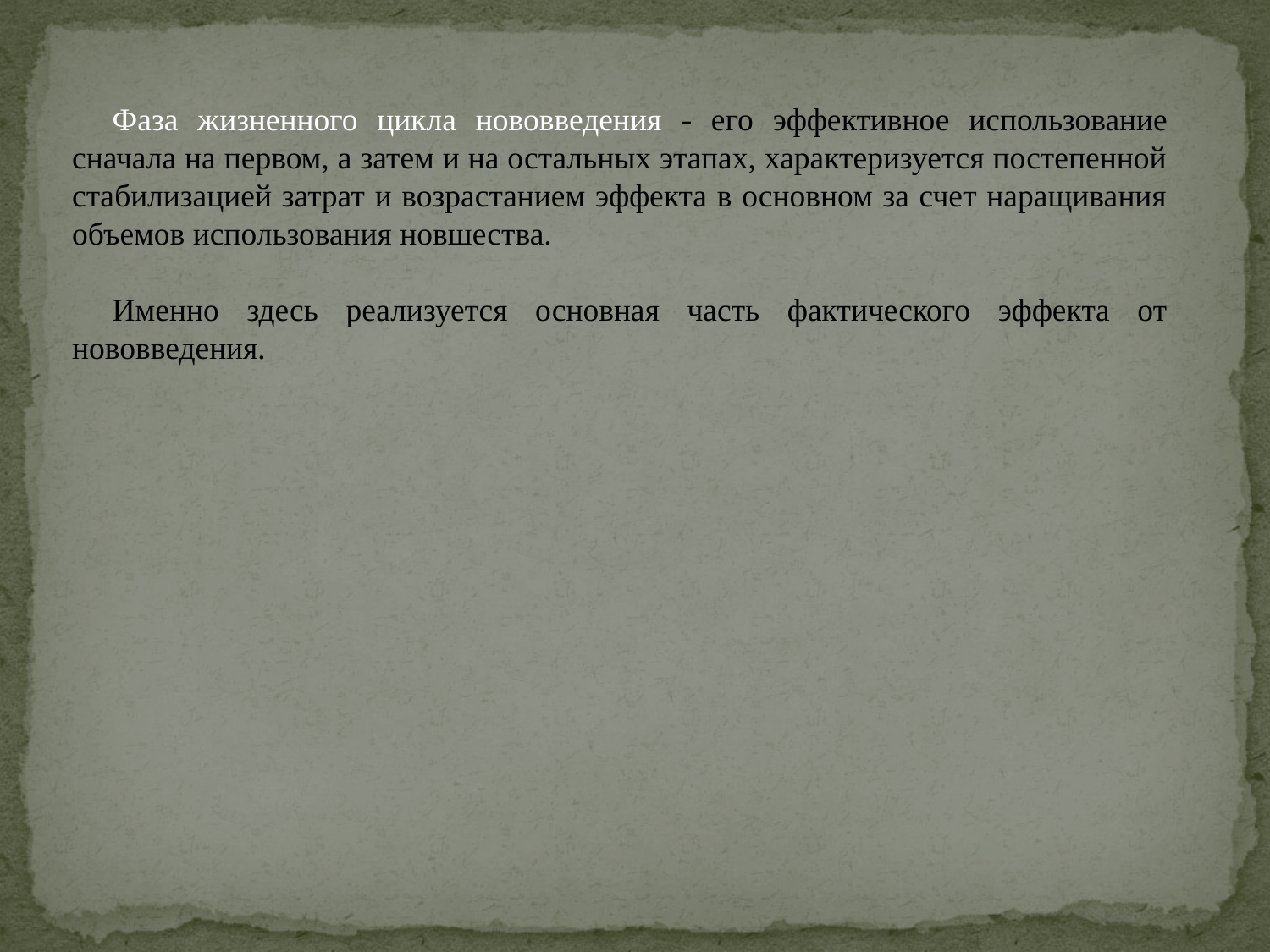

Фаза жизненного цикла нововведения - его эффективное использование сначала на первом, а затем и на остальных этапах, характеризуется постепенной стабилизацией затрат и возрастанием эффекта в основном за счет наращивания объемов использования новшества.

Именно здесь реализуется основная часть фактического эффекта от нововведения.